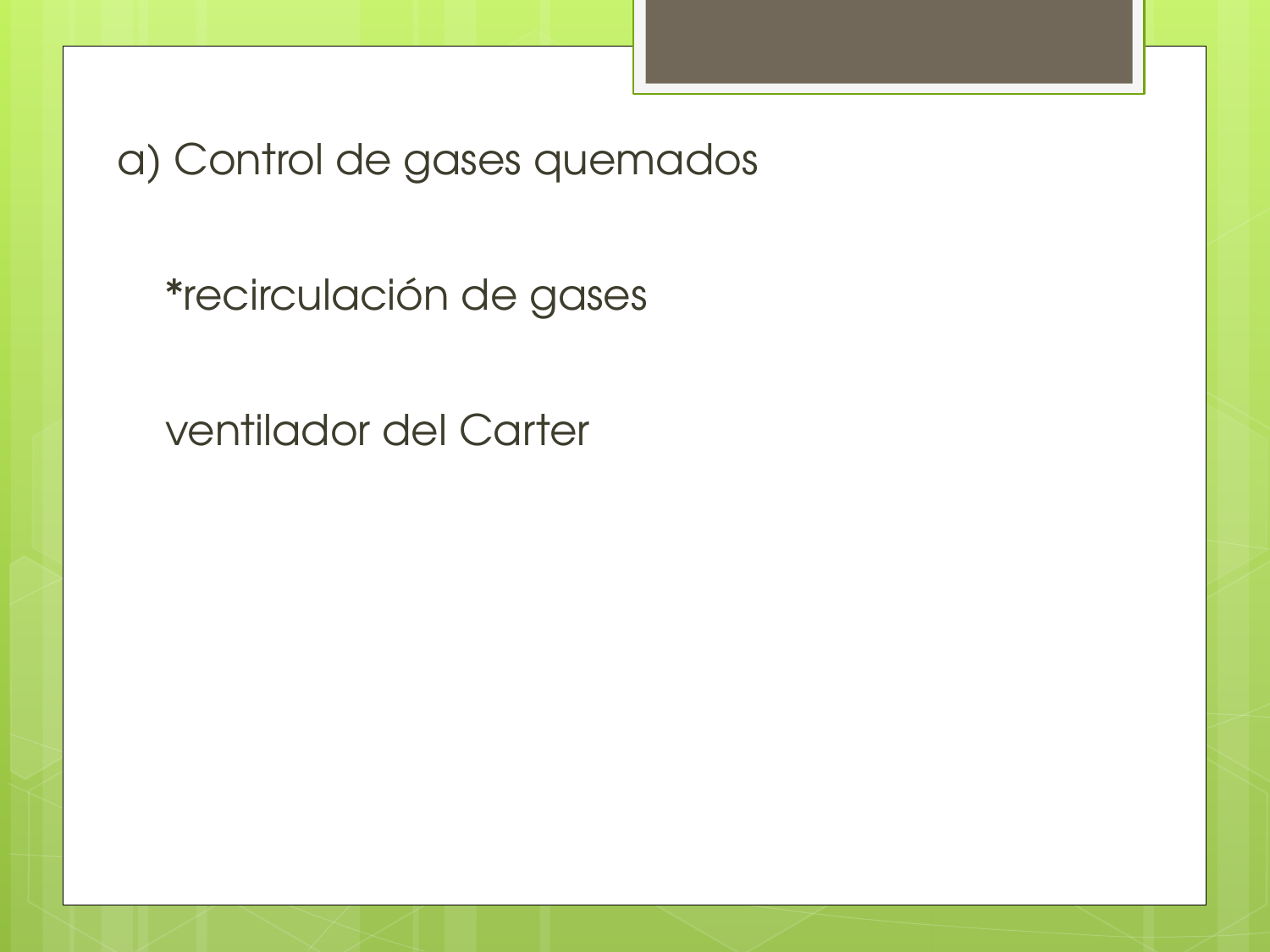

a) Control de gases quemados
*recirculación de gases
ventilador del Carter